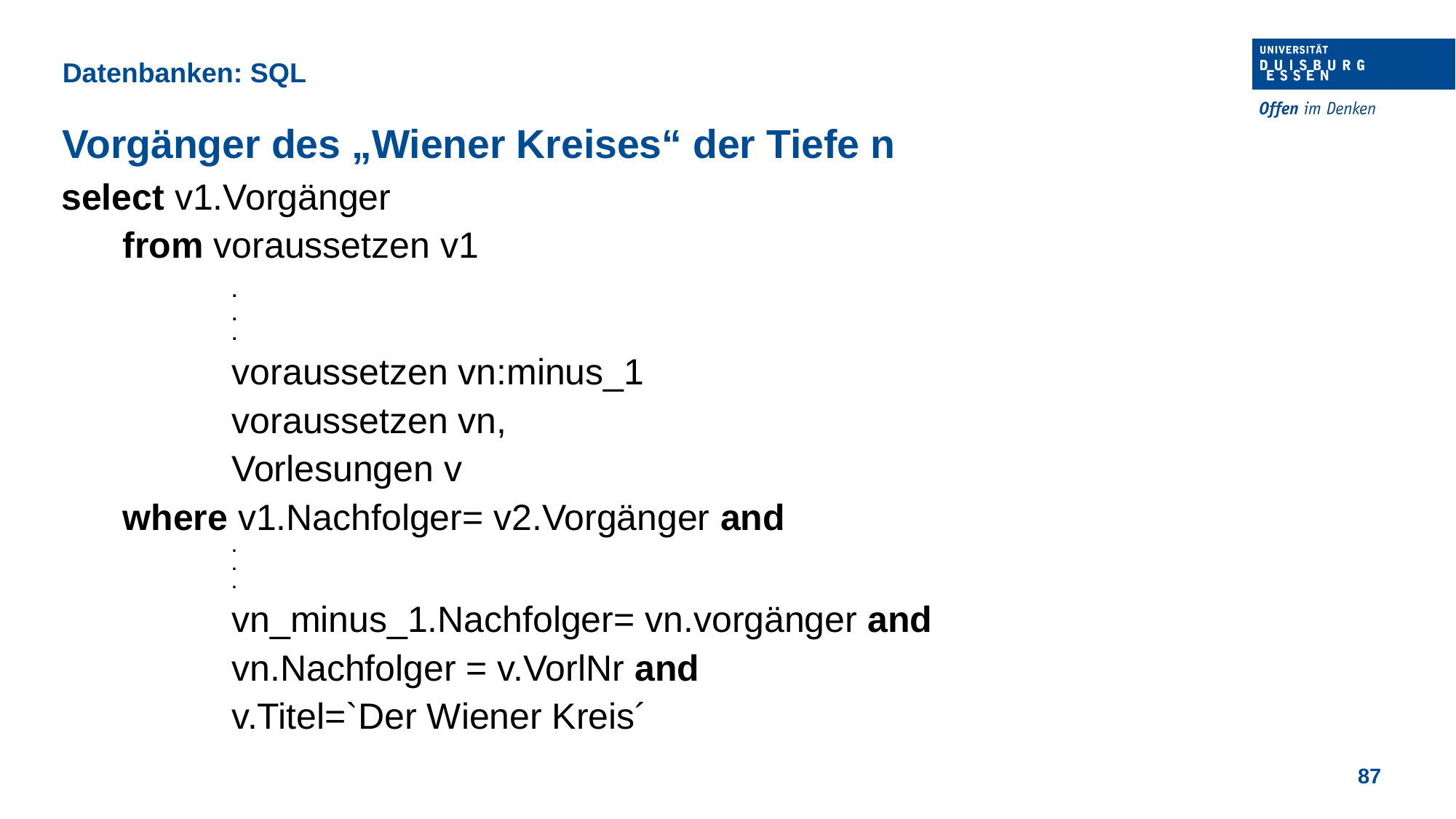

Datenbanken: SQL
Vorgänger des „Wiener Kreises“ der Tiefe n
select v1.Vorgänger
	from voraussetzen v1
		.
		.
		.
		voraussetzen vn:minus_1
		voraussetzen vn,
		Vorlesungen v
	where v1.Nachfolger= v2.Vorgänger and
		.
		.
		.
		vn_minus_1.Nachfolger= vn.vorgänger and
		vn.Nachfolger = v.VorlNr and
		v.Titel=`Der Wiener Kreis´

87